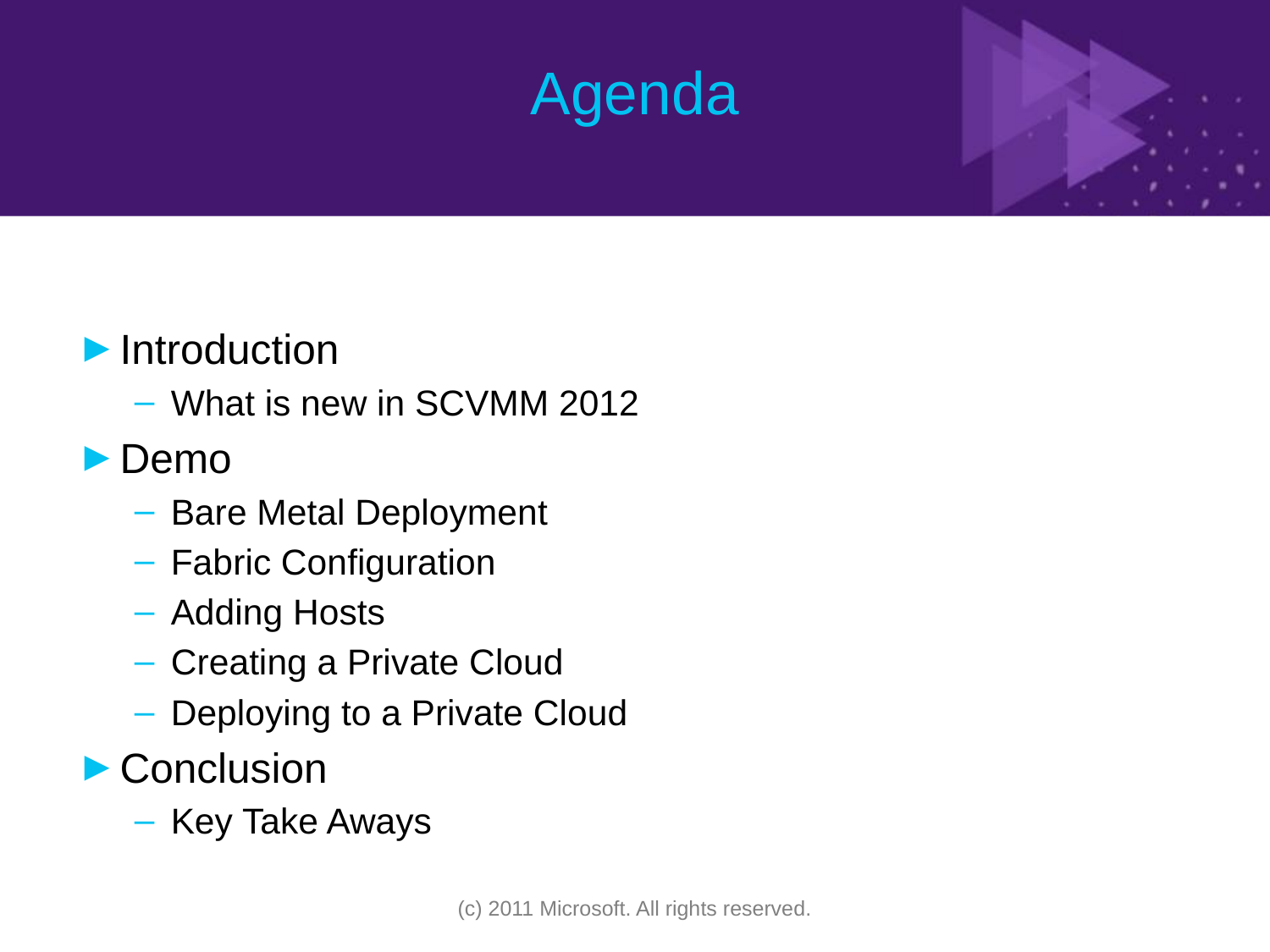

# Agenda
Introduction
What is new in SCVMM 2012
Demo
Bare Metal Deployment
Fabric Configuration
Adding Hosts
Creating a Private Cloud
Deploying to a Private Cloud
Conclusion
Key Take Aways
(c) 2011 Microsoft. All rights reserved.